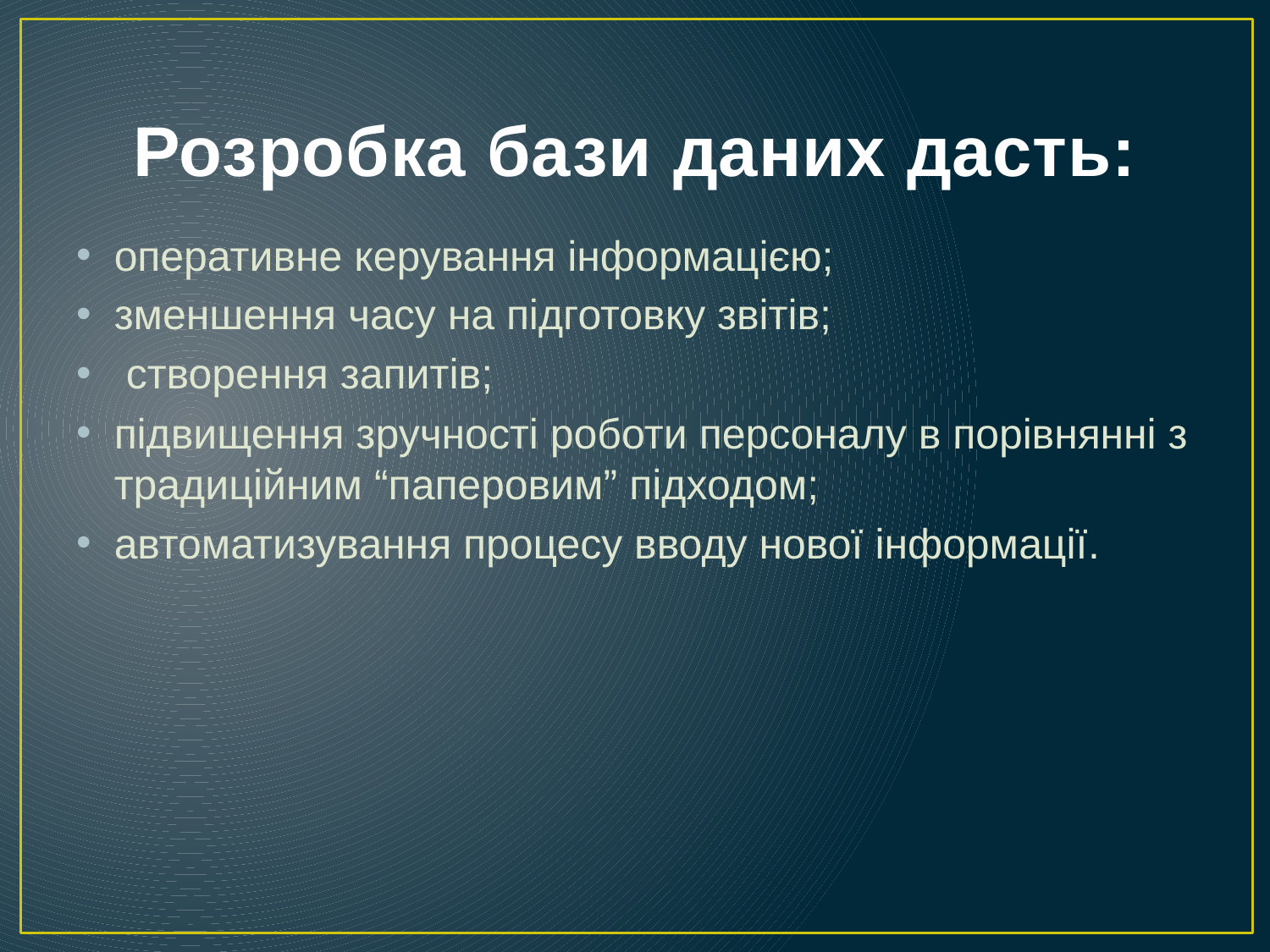

# Розробка бази даних дасть:
оперативне керування інформацією;
зменшення часу на підготовку звітів;
 створення запитів;
підвищення зручності роботи персоналу в порівнянні з традиційним “паперовим” підходом;
автоматизування процесу вводу нової інформації.